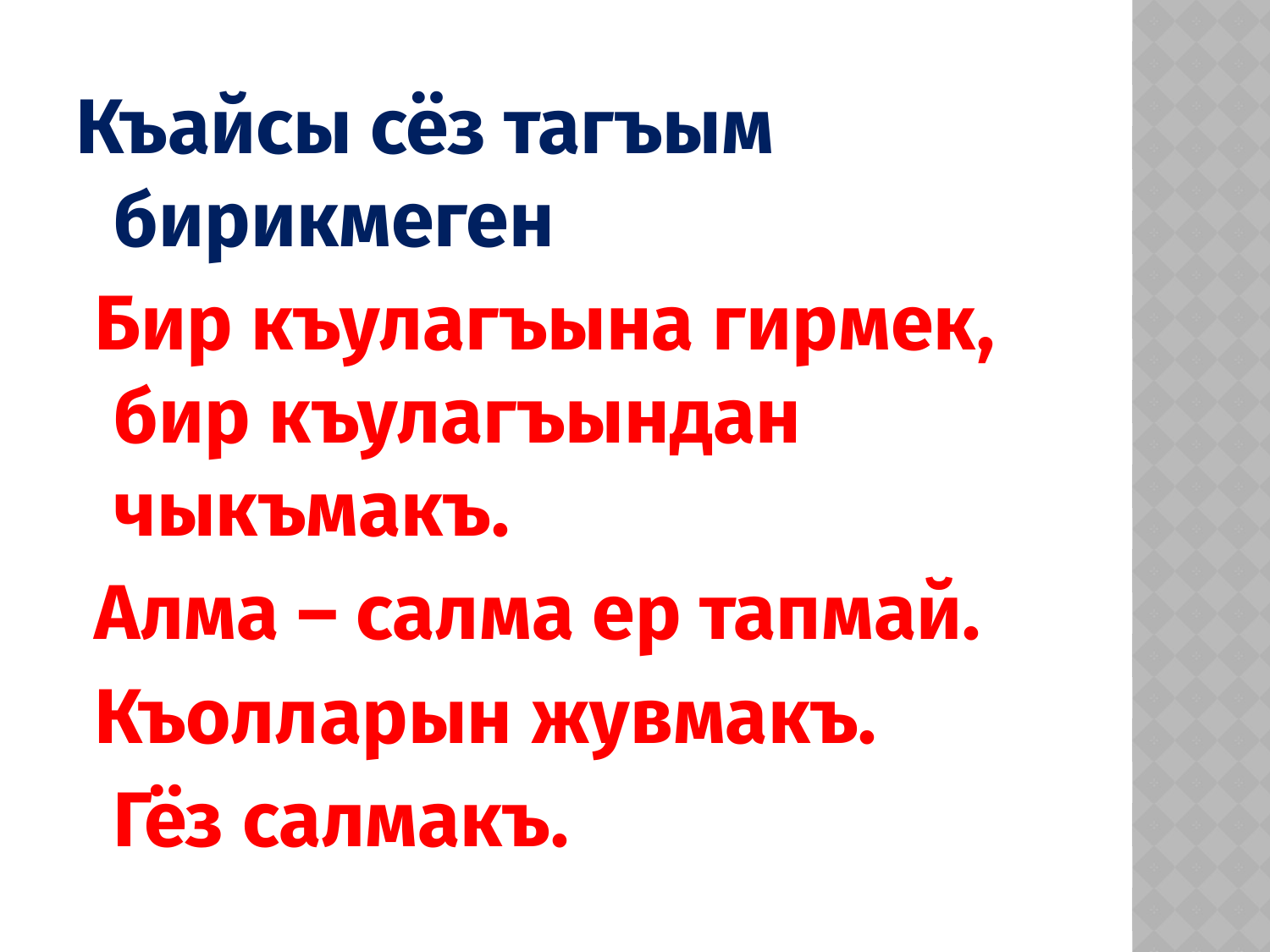

Къайсы сёз тагъым бирикмеген
 Бир къулагъына гирмек, бир къулагъындан чыкъмакъ.
 Алма – салма ер тапмай.
 Къолларын жувмакъ.
  Гёз салмакъ.